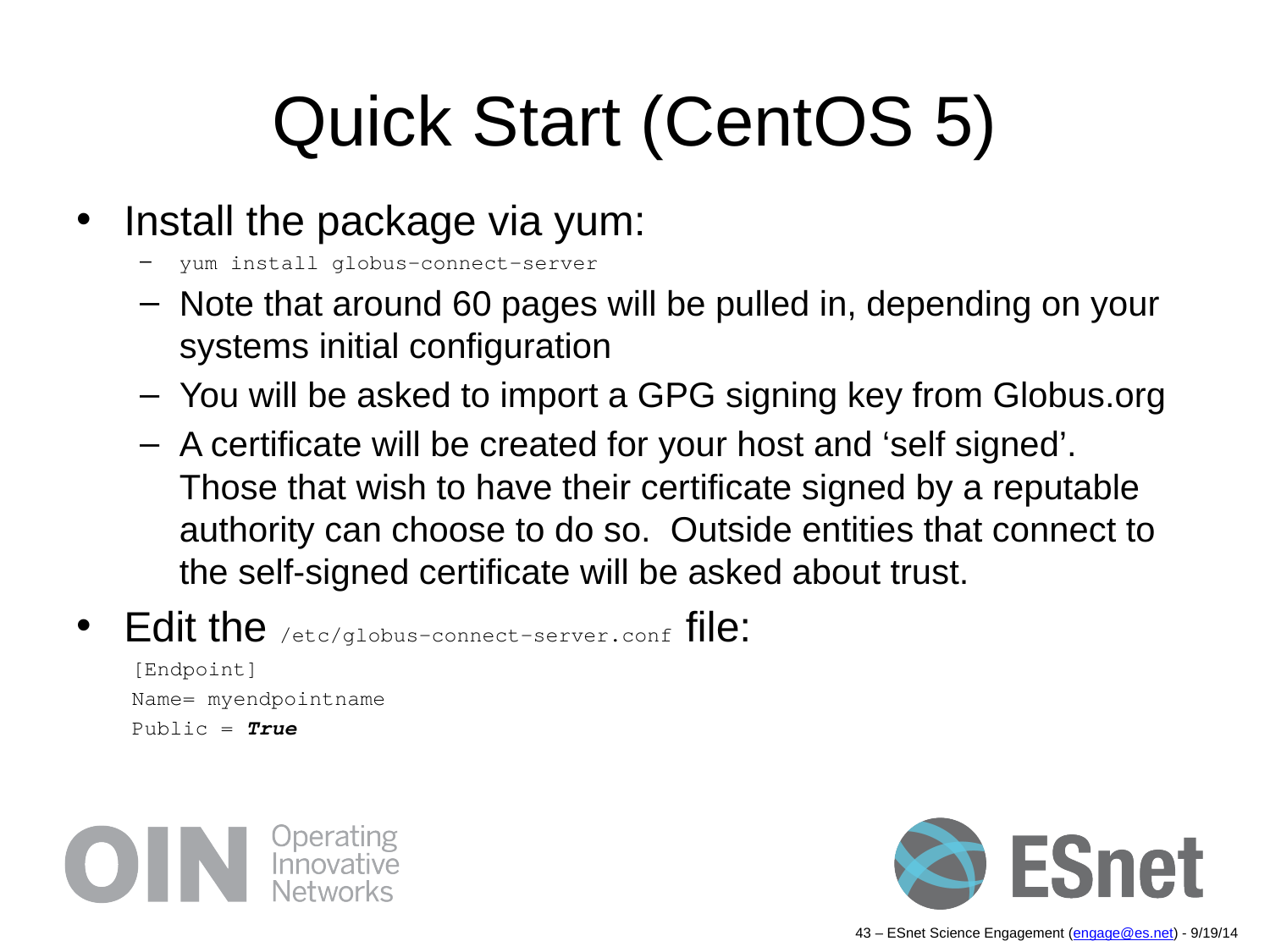

# Quick Start (CentOS 5)
Install the package via yum:
yum install globus-connect-server
Note that around 60 pages will be pulled in, depending on your systems initial configuration
You will be asked to import a GPG signing key from Globus.org
A certificate will be created for your host and ‘self signed’.  Those that wish to have their certificate signed by a reputable authority can choose to do so.  Outside entities that connect to the self-signed certificate will be asked about trust.
Edit the /etc/globus-connect-server.conf file:
[Endpoint]
Name= myendpointname
Public = True
43 – ESnet Science Engagement (engage@es.net) - 9/19/14